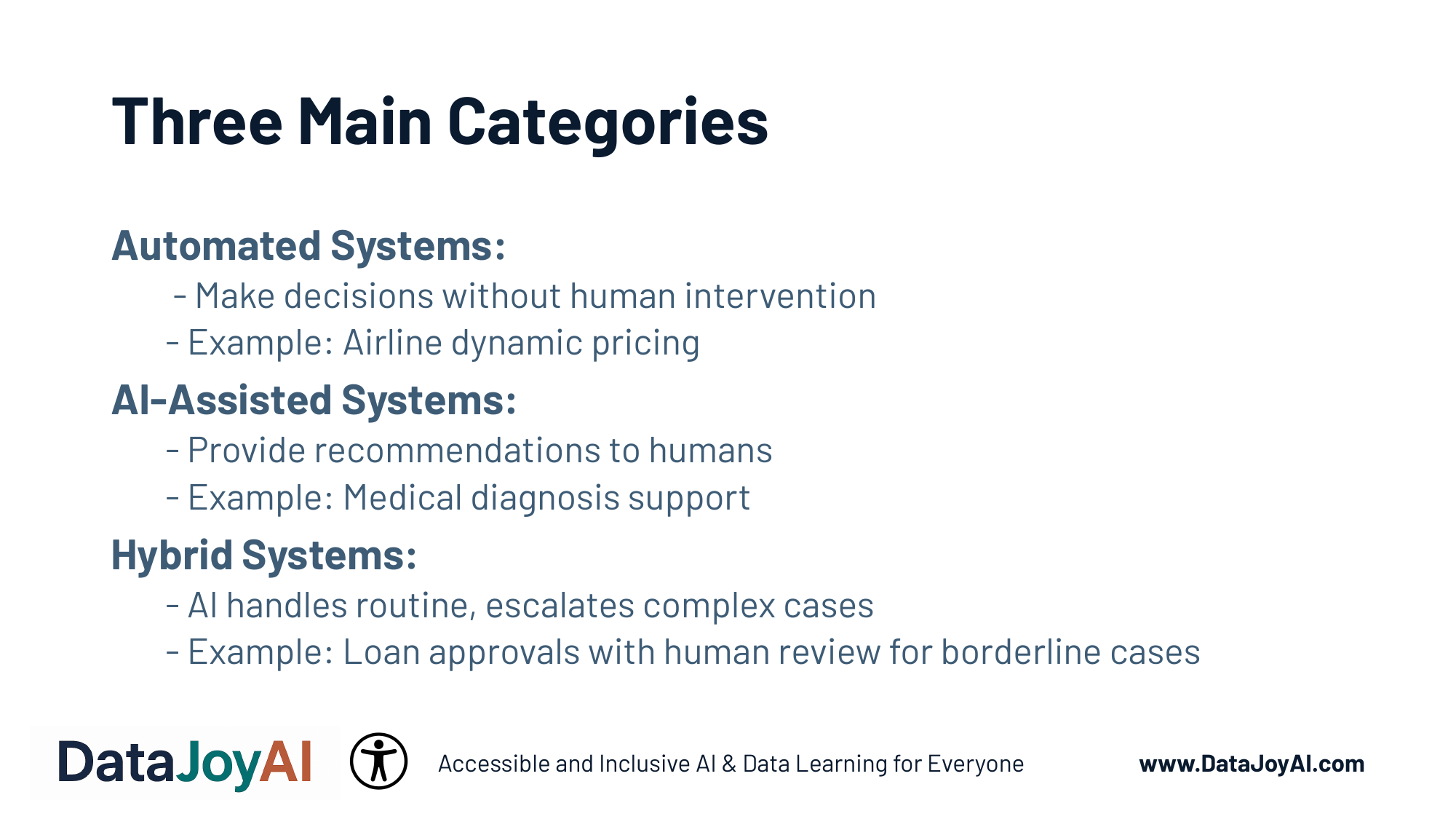

# Three Main Categories
Automated Systems:
 - Make decisions without human intervention
- Example: Airline dynamic pricing
AI-Assisted Systems:
- Provide recommendations to humans
- Example: Medical diagnosis support
Hybrid Systems:
- AI handles routine, escalates complex cases
- Example: Loan approvals with human review for borderline cases